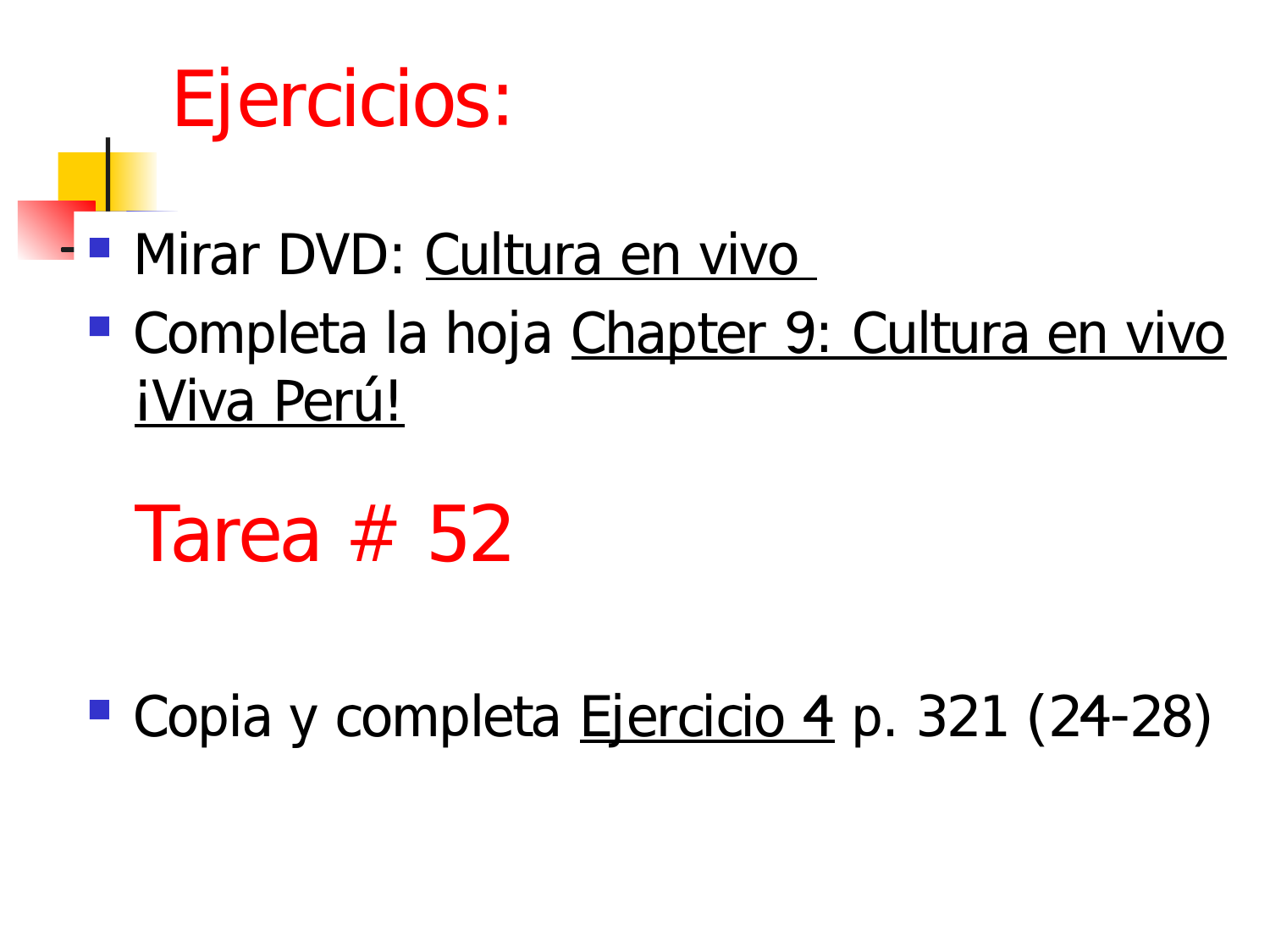

# Ejercicios:
Mirar DVD: Cultura en vivo
Completa la hoja Chapter 9: Cultura en vivo ¡Viva Perú!

Copia y completa Ejercicio 4 p. 321 (24-28)
Tarea # 52